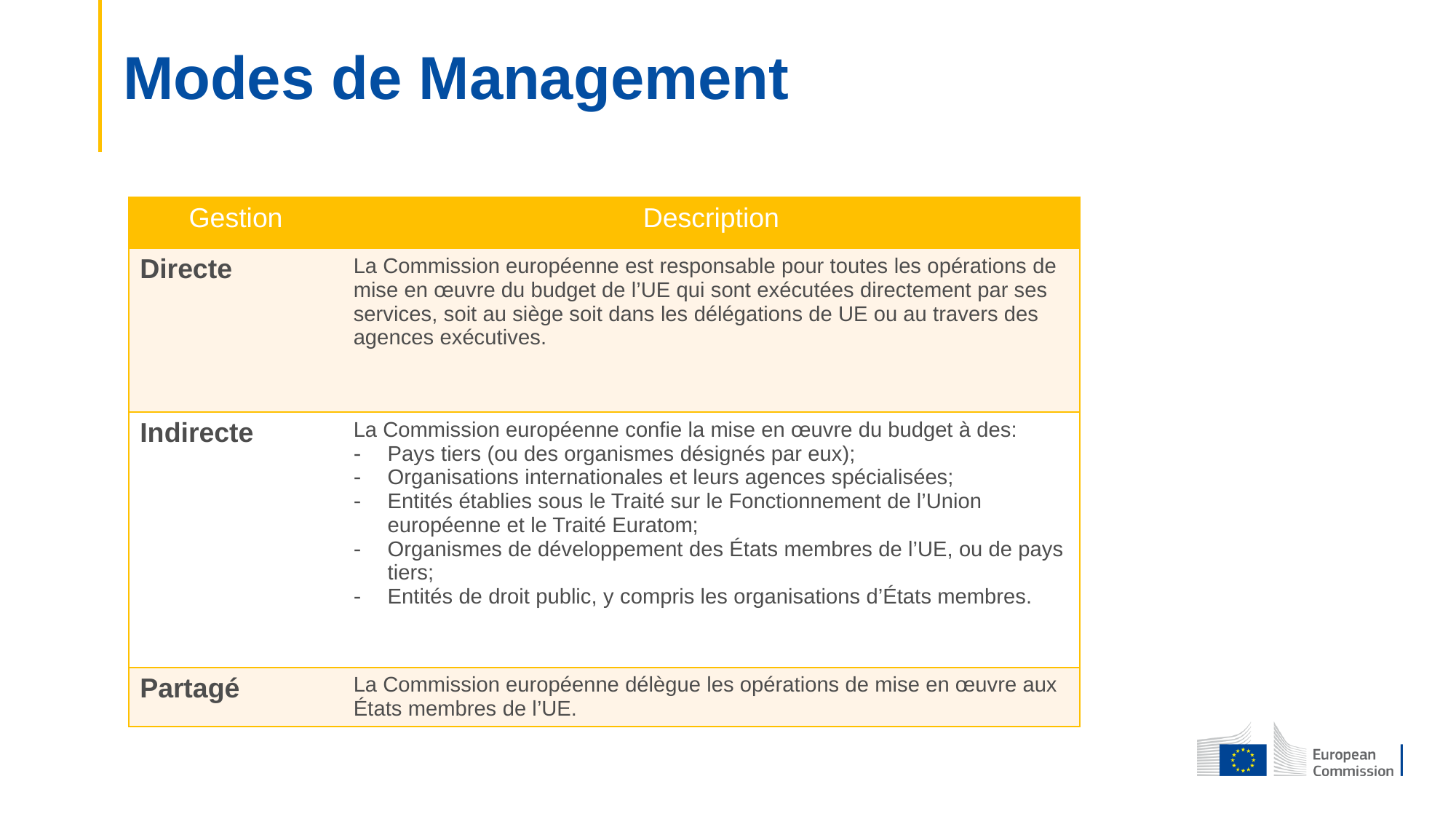

# Modes de Management
| Gestion | Description |
| --- | --- |
| Directe | La Commission européenne est responsable pour toutes les opérations de mise en œuvre du budget de l’UE qui sont exécutées directement par ses services, soit au siège soit dans les délégations de UE ou au travers des agences exécutives. |
| Indirecte | La Commission européenne confie la mise en œuvre du budget à des: Pays tiers (ou des organismes désignés par eux); Organisations internationales et leurs agences spécialisées; Entités établies sous le Traité sur le Fonctionnement de l’Union européenne et le Traité Euratom; Organismes de développement des États membres de l’UE, ou de pays tiers; Entités de droit public, y compris les organisations d’États membres. |
| Partagé | La Commission européenne délègue les opérations de mise en œuvre aux États membres de l’UE. |